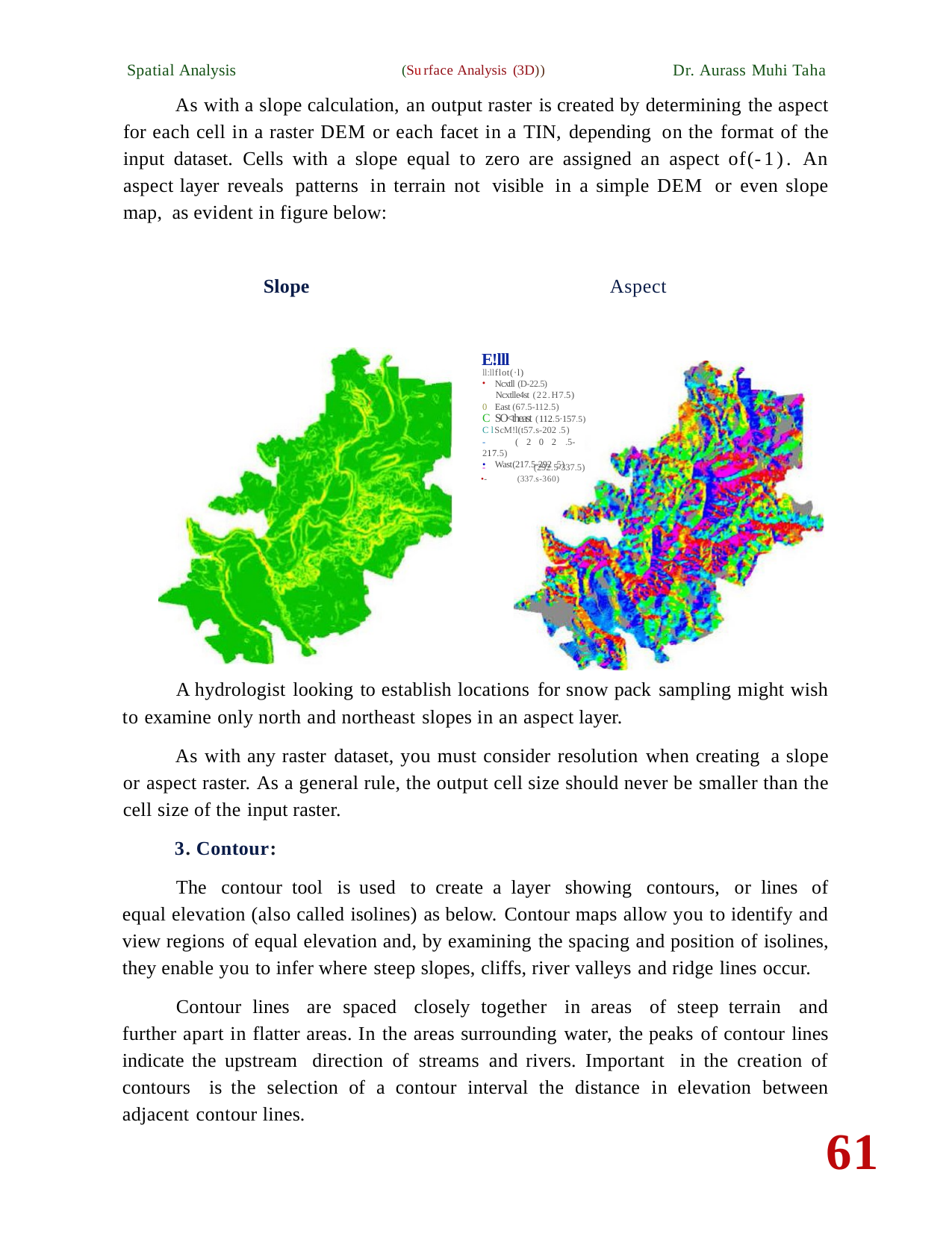

Spatial Analysis	(Surface Analysis (3D))	Dr. Aurass Muhi Taha

As with a slope calculation, an output raster is created by determining the aspect for each cell in a raster DEM or each facet in a TIN, depending  on the format of the input dataset. Cells with a slope equal to zero are assigned an aspect of(-1). An aspect layer reveals  patterns  in terrain not  visible  in a simple DEM  or even slope map,  as evident in figure below:
Slope
Aspect

E!lll
ll:llflot(·l)
Ncxtll (D-22.5)
Ncxtlle4st (22.H7.5)
0East (67.5-112.5)
CSO<theast (112.5·157.5)
ClScM!l(t57.s-202 .5)
-  (202.5-217.5)
•Wast(217.5-292 .5)

-
•-
(292.5-337.5)
(337.s-360)
A hydrologist looking to establish locations for snow pack sampling might wish to examine only north and northeast slopes in an aspect layer.

As with any raster dataset, you must consider resolution when creating  a slope or aspect raster. As a general rule, the output cell size should never be smaller than the cell size of the input raster.

3. Contour:

The  contour tool  is used  to create a layer  showing  contours,  or lines  of equal elevation (also called isolines) as below. Contour maps allow you to identify and view regions of equal elevation and, by examining the spacing and position of isolines, they enable you to infer where steep slopes, cliffs, river valleys and ridge lines occur.

Contour lines  are spaced  closely together  in areas  of steep terrain  and further apart in flatter areas. In the areas surrounding water, the peaks of contour lines indicate the upstream  direction of streams and rivers. Important  in the creation of contours  is the selection of a contour interval the distance in elevation between adjacent contour lines.
61